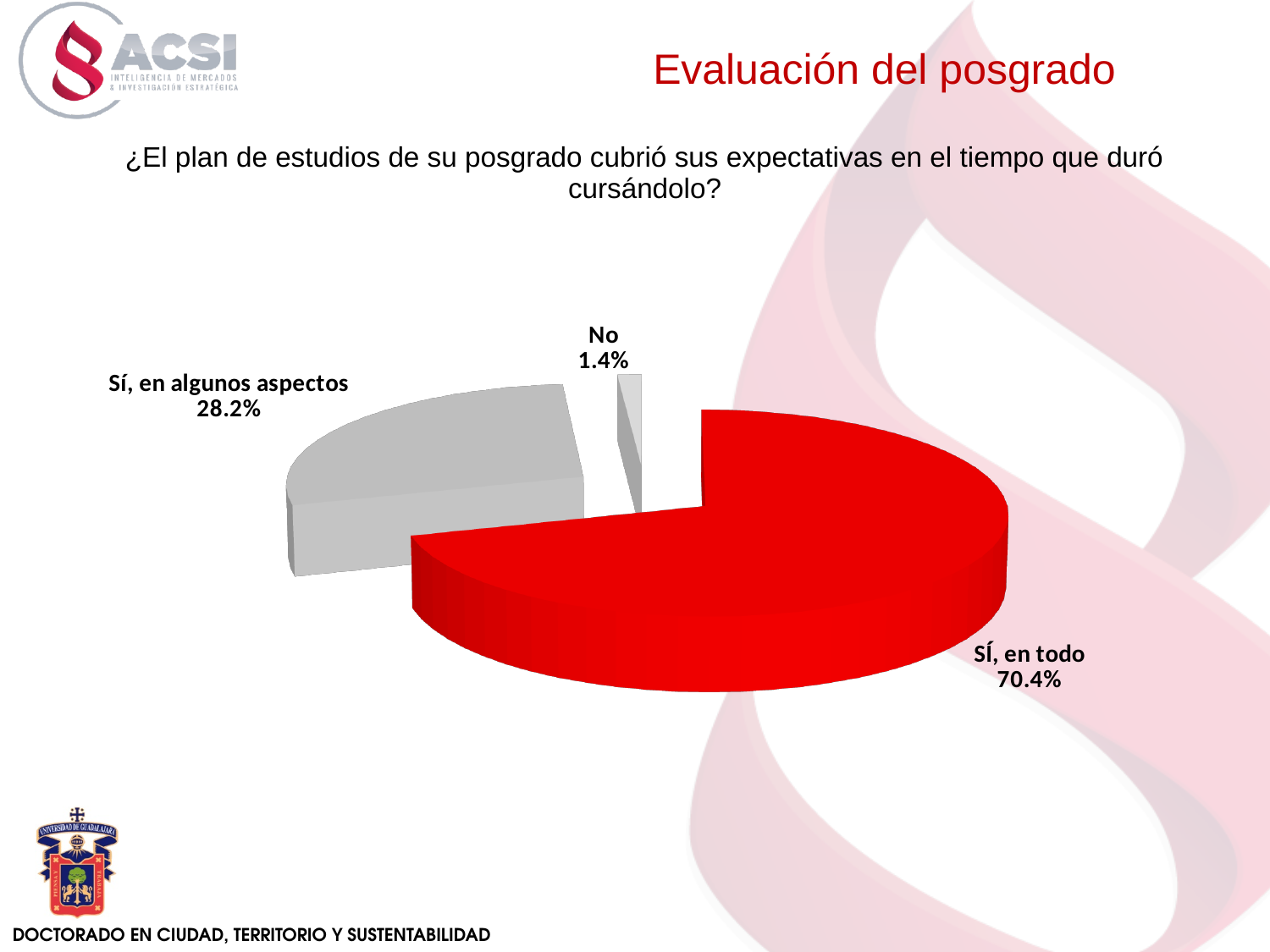

Evaluación del posgrado
¿El plan de estudios de su posgrado cubrió sus expectativas en el tiempo que duró cursándolo?

[unsupported chart]

[unsupported chart]